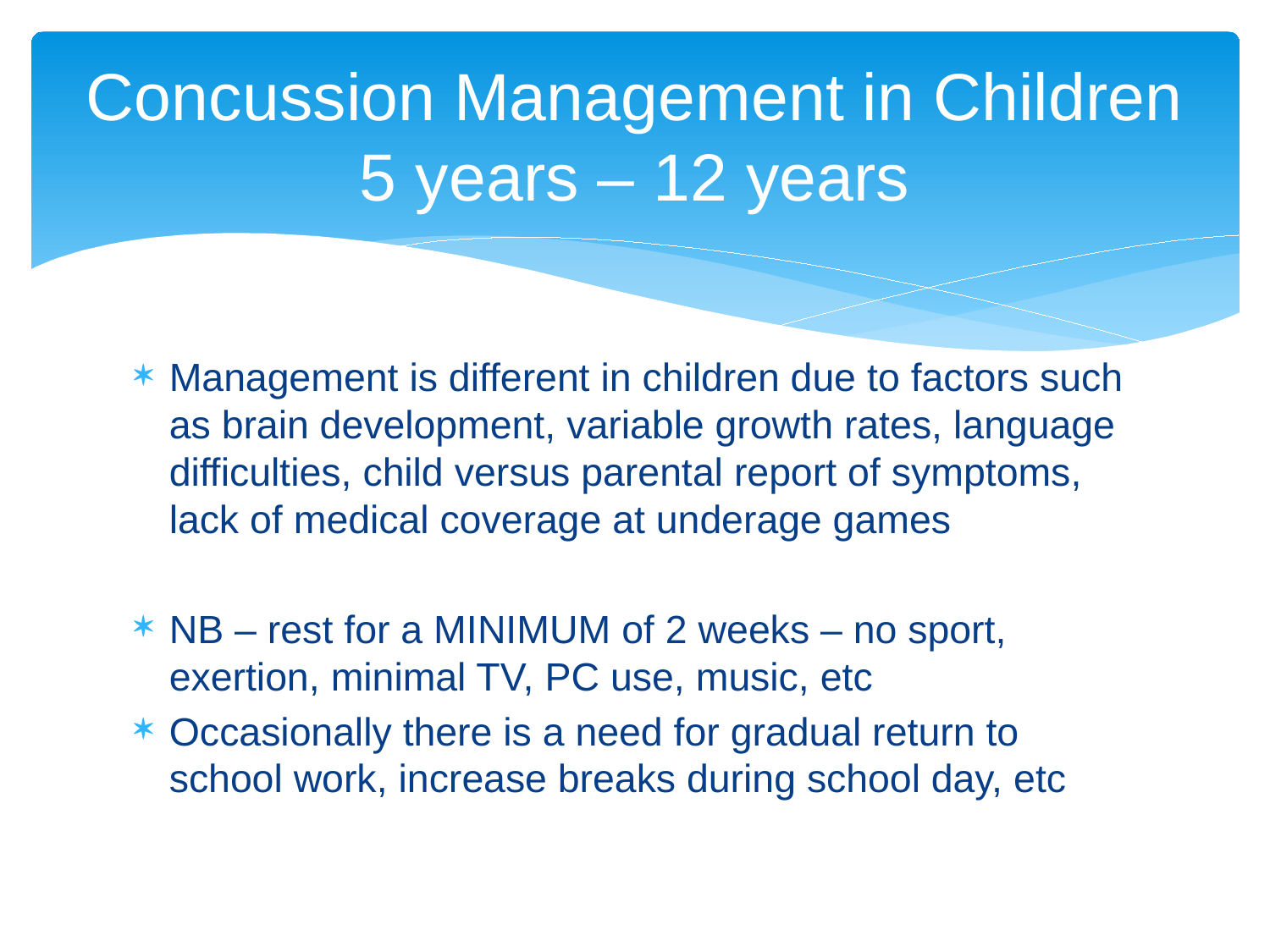

# Concussion Management in Children 5 years – 12 years
Management is different in children due to factors such as brain development, variable growth rates, language difficulties, child versus parental report of symptoms, lack of medical coverage at underage games

NB – rest for a MINIMUM of 2 weeks – no sport, exertion, minimal TV, PC use, music, etc
Occasionally there is a need for gradual return to school work, increase breaks during school day, etc